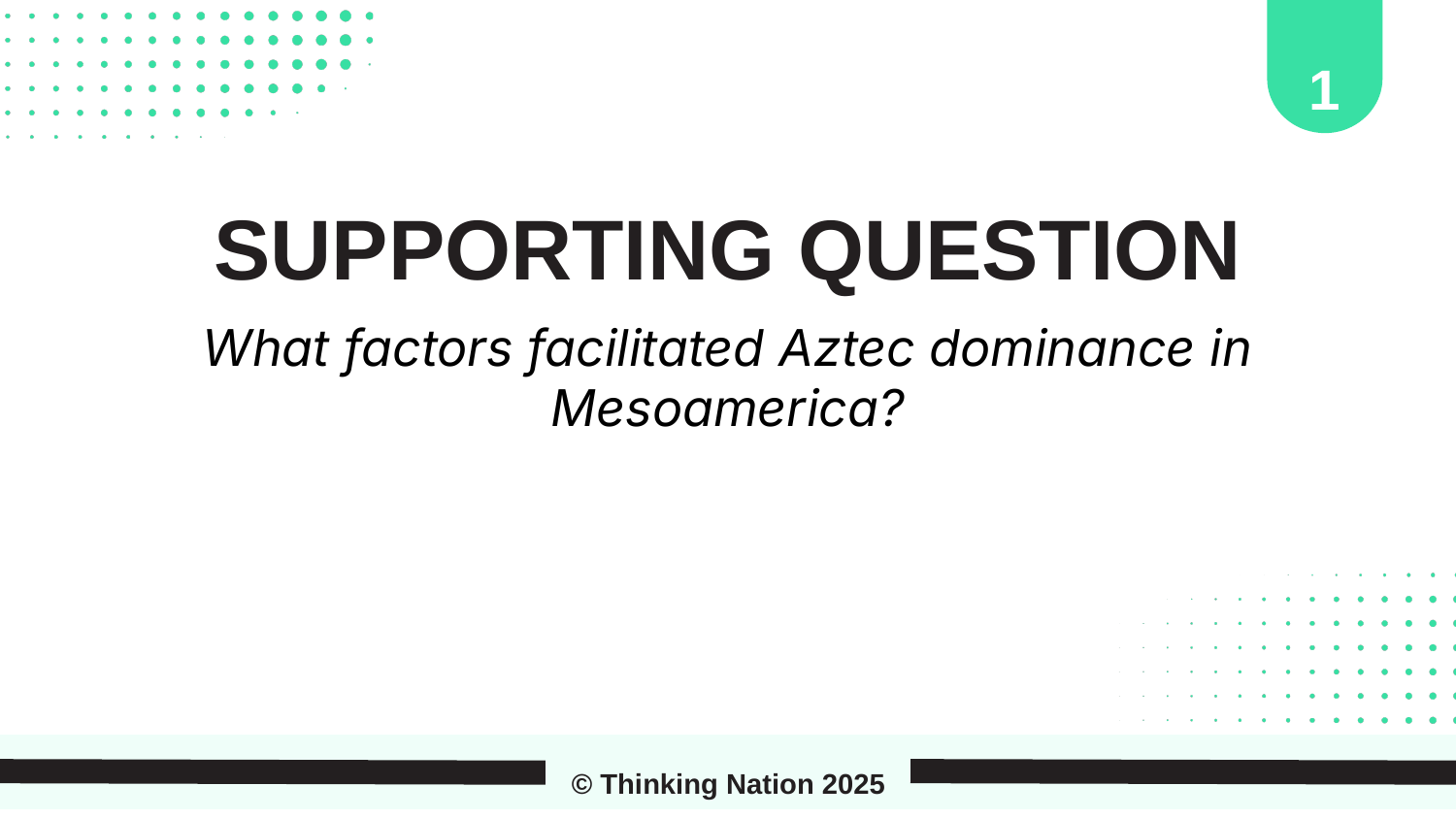

1
SUPPORTING QUESTION
What factors facilitated Aztec dominance in Mesoamerica?

© Thinking Nation 2025